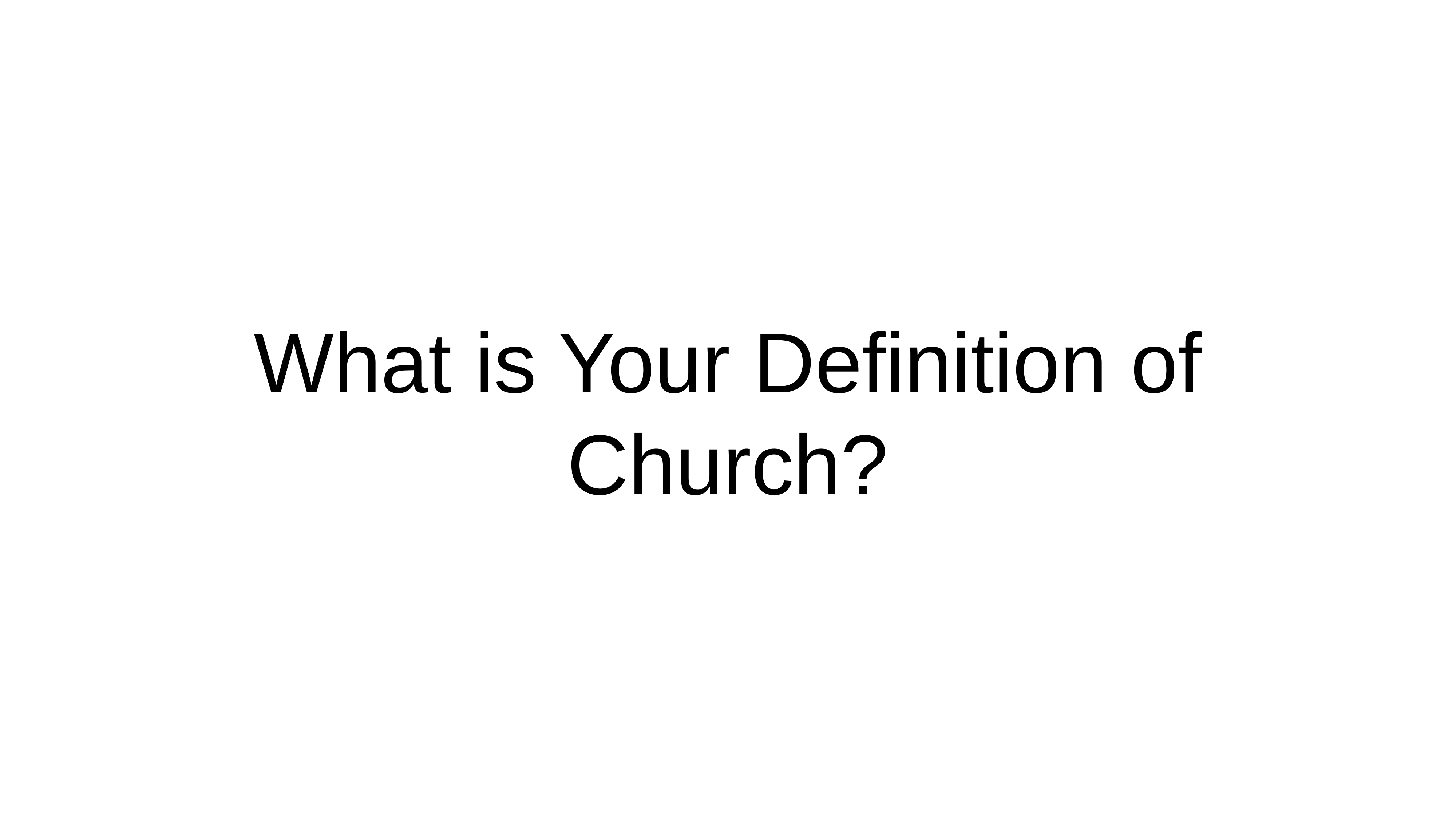

# What is Your Definition of Church?